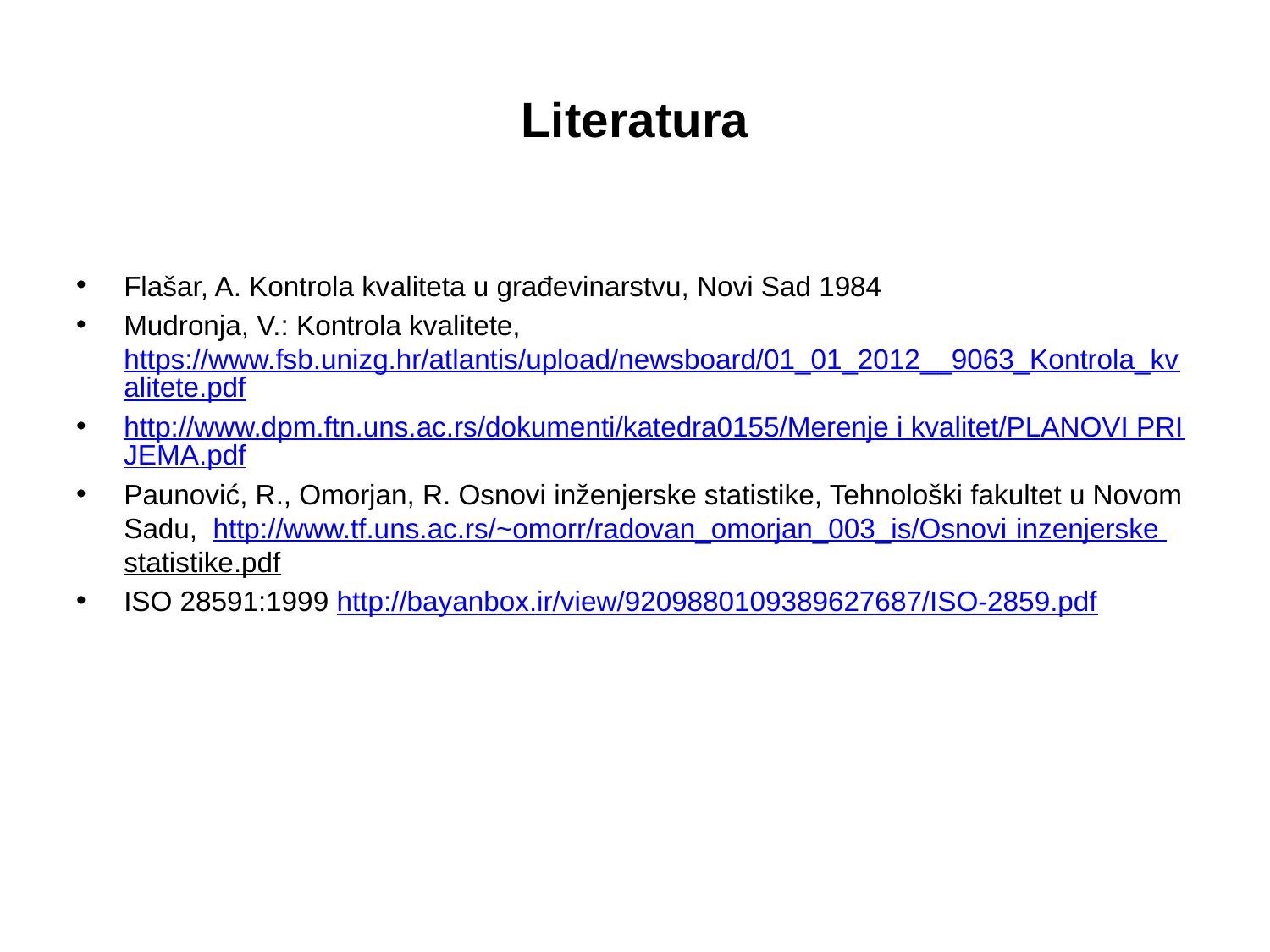

# Literatura

Flašar, A. Kontrola kvaliteta u građevinarstvu, Novi Sad 1984
Mudronja, V.: Kontrola kvalitete, https://www.fsb.unizg.hr/atlantis/upload/newsboard/01_01_2012__9063_Kontrola_kvalitete.pdf
http://www.dpm.ftn.uns.ac.rs/dokumenti/katedra0155/Merenje i kvalitet/PLANOVI PRIJEMA.pdf
Paunović, R., Omorjan, R. Osnovi inženjerske statistike, Tehnološki fakultet u Novom Sadu,  http://www.tf.uns.ac.rs/~omorr/radovan_omorjan_003_is/Osnovi inzenjerske statistike.pdf
ISO 28591:1999 http://bayanbox.ir/view/9209880109389627687/ISO-2859.pdf